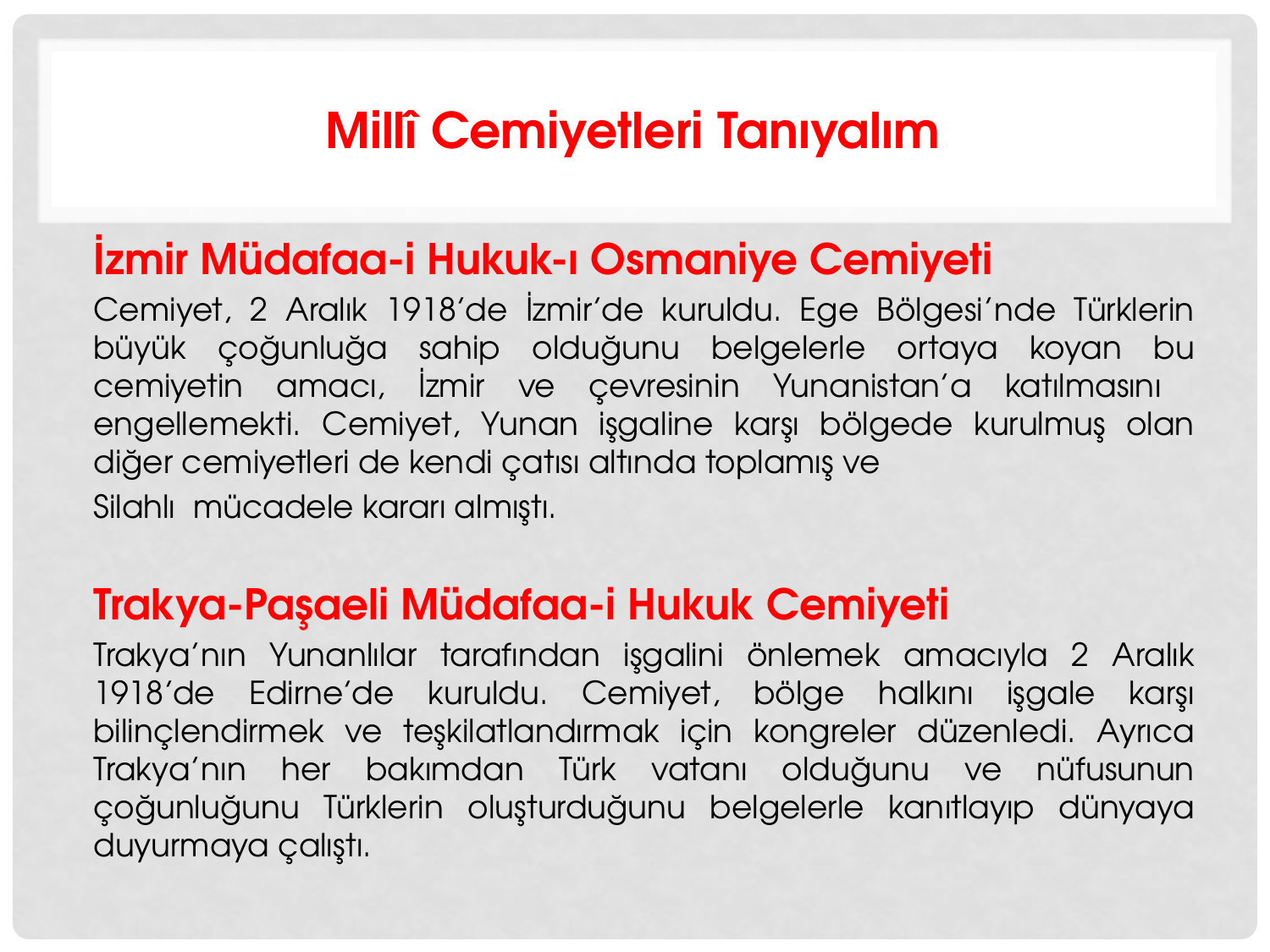

# Millî Cemiyetleri Tanıyalım
İzmir Müdafaa-i Hukuk-ı Osmaniye Cemiyeti
Cemiyet, 2 Aralık 1918’de İzmir’de kuruldu. Ege Bölgesi’nde Türklerin büyük çoğunluğa sahip olduğunu belgelerle ortaya koyan bu cemiyetin amacı, İzmir ve çevresinin Yunanistan’a katılmasını  engellemekti. Cemiyet, Yunan işgaline karşı bölgede kurulmuş olan diğer cemiyetleri de kendi çatısı altında toplamış ve
Silahlı  mücadele kararı almıştı.

Trakya-Paşaeli Müdafaa-i Hukuk Cemiyeti
Trakya’nın Yunanlılar tarafından işgalini önlemek amacıyla 2 Aralık 1918’de Edirne’de kuruldu. Cemiyet, bölge halkını işgale karşı bilinçlendirmek ve teşkilatlandırmak için kongreler düzenledi. Ayrıca Trakya’nın her bakımdan Türk vatanı olduğunu ve nüfusunun çoğunluğunu Türklerin oluşturduğunu belgelerle kanıtlayıp dünyaya duyurmaya çalıştı.